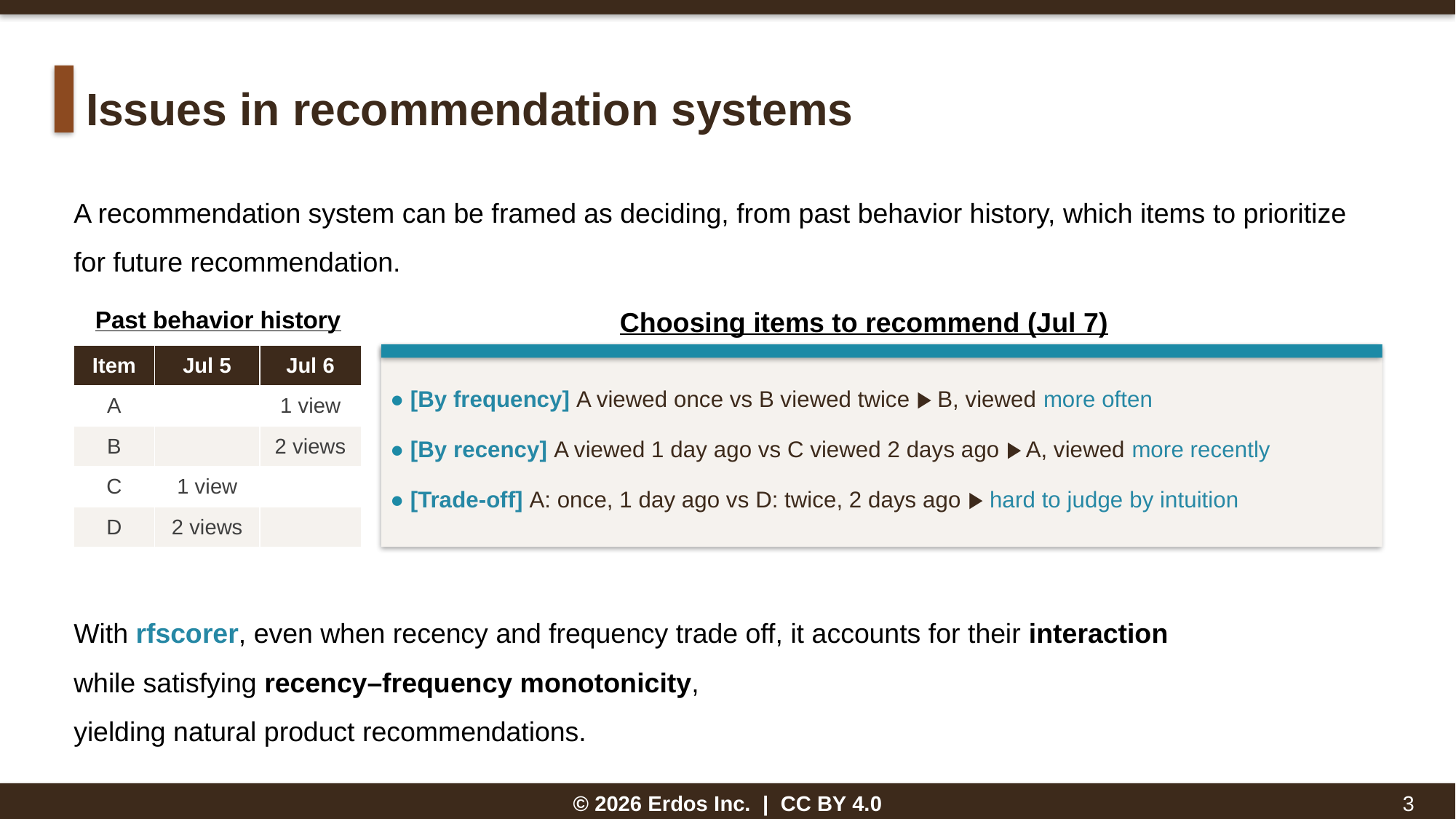

Issues in recommendation systems
A recommendation system can be framed as deciding, from past behavior history, which items to prioritize for future recommendation.

With rfscorer, even when recency and frequency trade off, it accounts for their interaction
while satisfying recency–frequency monotonicity,
yielding natural product recommendations.
Past behavior history
Choosing items to recommend (Jul 7)

| Item | Jul 5 | Jul 6 |
| --- | --- | --- |
| A |  | 1 view |
| B |  | 2 views |
| C | 1 view |  |
| D | 2 views |  |
● [By frequency] A viewed once vs B viewed twice ▶ B, viewed more often
● [By recency] A viewed 1 day ago vs C viewed 2 days ago ▶ A, viewed more recently
● [Trade-off] A: once, 1 day ago vs D: twice, 2 days ago ▶ hard to judge by intuition

© 2026 Erdos Inc.  |  CC BY 4.0
3